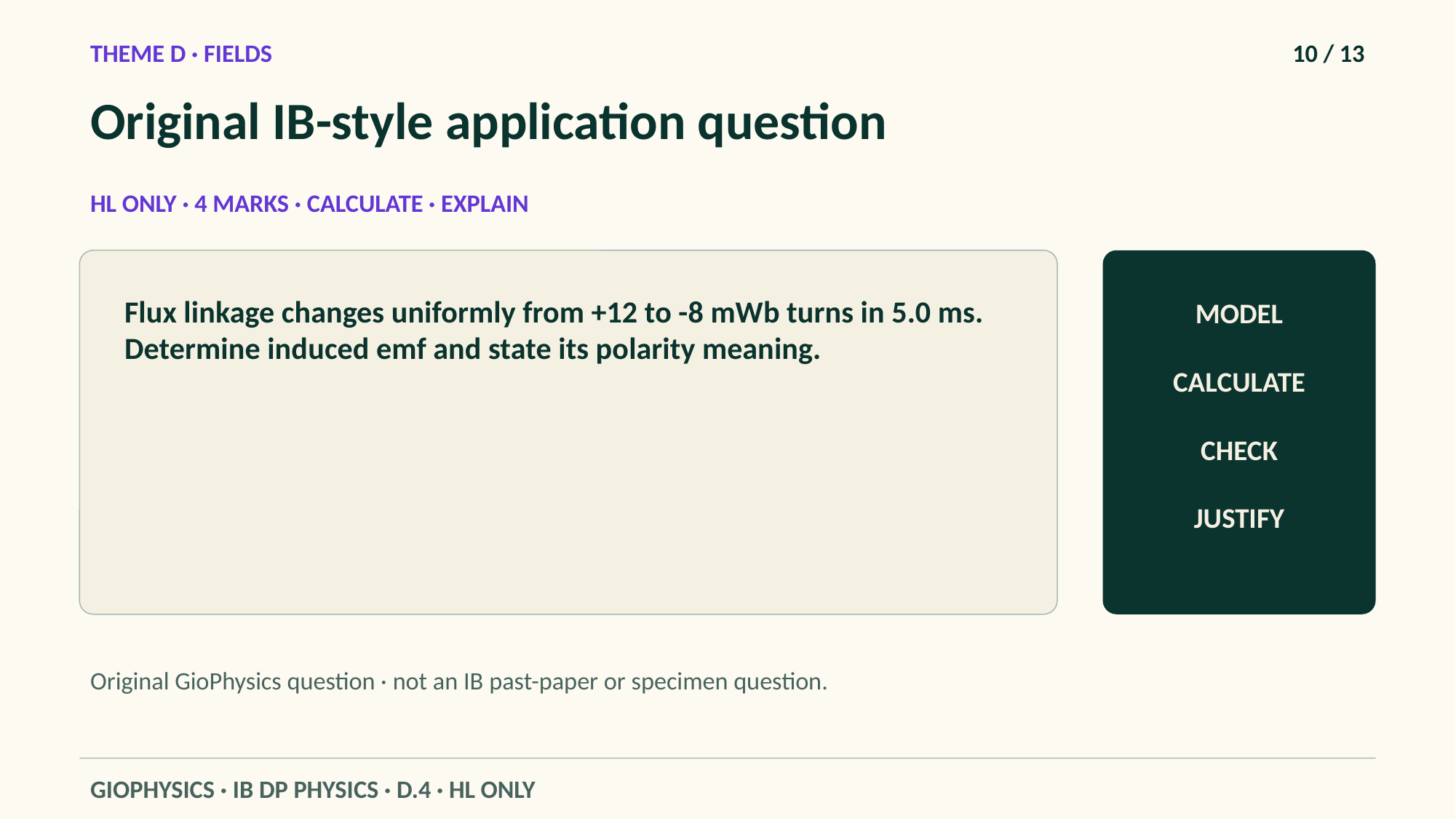

THEME D · FIELDS
10 / 13
Original IB-style application question
HL ONLY · 4 MARKS · CALCULATE · EXPLAIN

Flux linkage changes uniformly from +12 to -8 mWb turns in 5.0 ms. Determine induced emf and state its polarity meaning.
MODEL

CALCULATE

CHECK

JUSTIFY
Original GioPhysics question · not an IB past-paper or specimen question.

GIOPHYSICS · IB DP PHYSICS · D.4 · HL ONLY